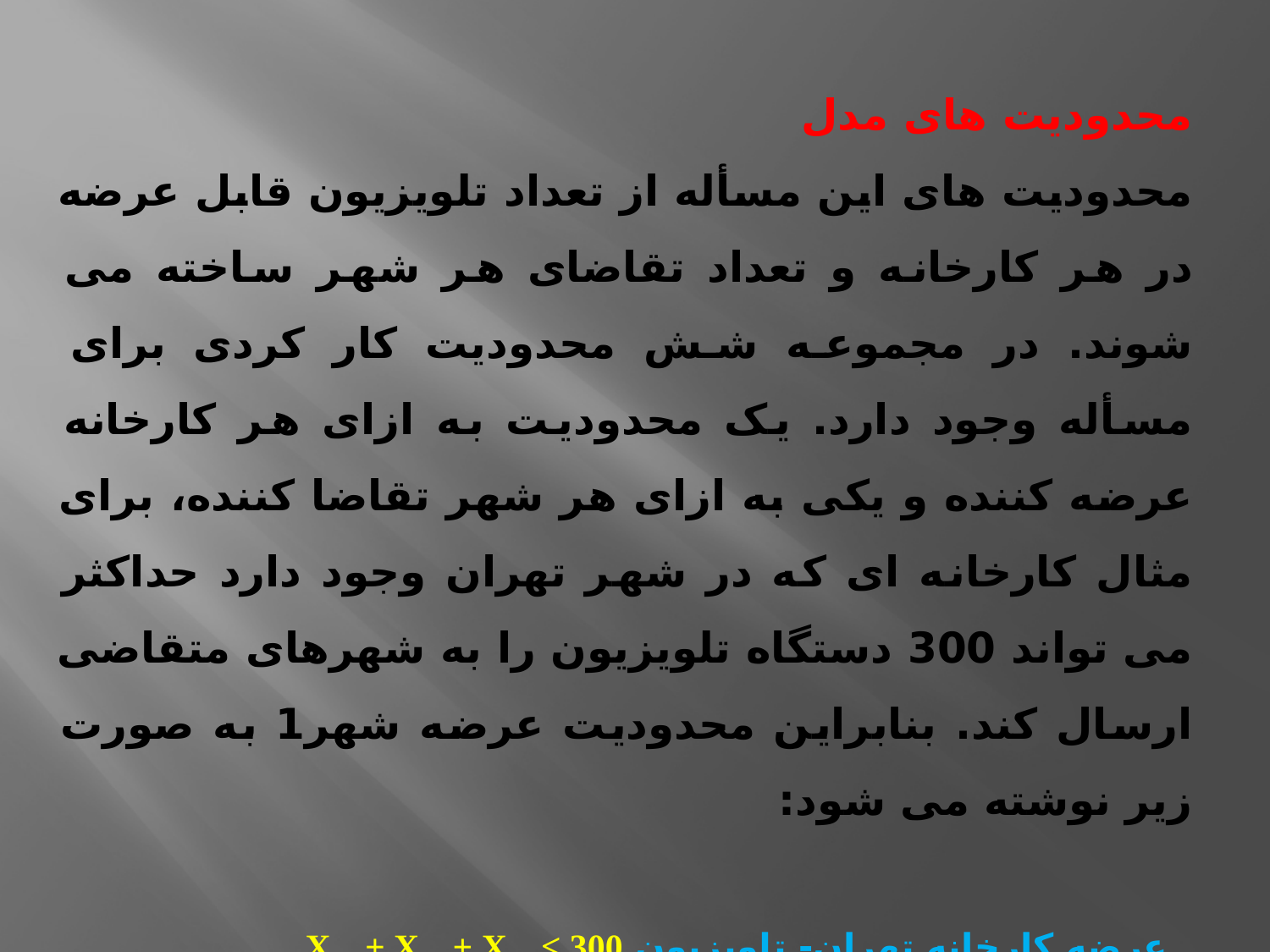

محدودیت های مدل
محدودیت های این مسأله از تعداد تلویزیون قابل عرضه در هر کارخانه و تعداد تقاضای هر شهر ساخته می شوند. در مجموعه شش محدودیت کار کردی برای مسأله وجود دارد. یک محدودیت به ازای هر کارخانه عرضه کننده و یکی به ازای هر شهر تقاضا کننده، برای مثال کارخانه ای که در شهر تهران وجود دارد حداکثر می تواند 300 دستگاه تلویزیون را به شهرهای متقاضی ارسال کند. بنابراین محدودیت عرضه شهر1 به صورت زیر نوشته می شود:

  عرضه کارخانه تهران- تلویزیون X1A + X1B + X1C ≤ 300